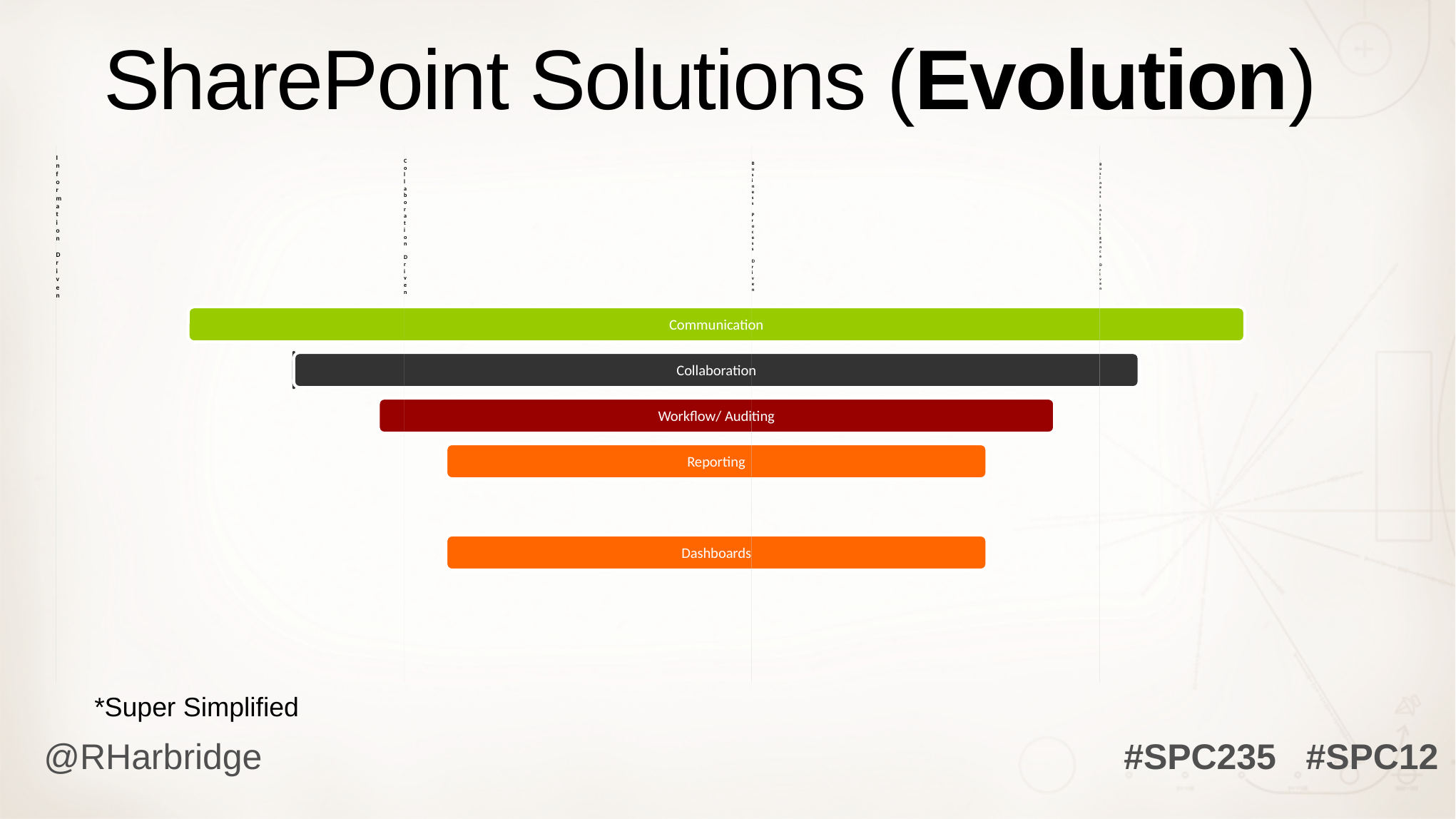

SharePoint Solutions (Evolution)
Communication
Collaboration
Workflow/ Auditing
Collaboration Driven
Business Process Driven
Business Intelligence Driven
Reporting
Dashboards
*Super Simplified